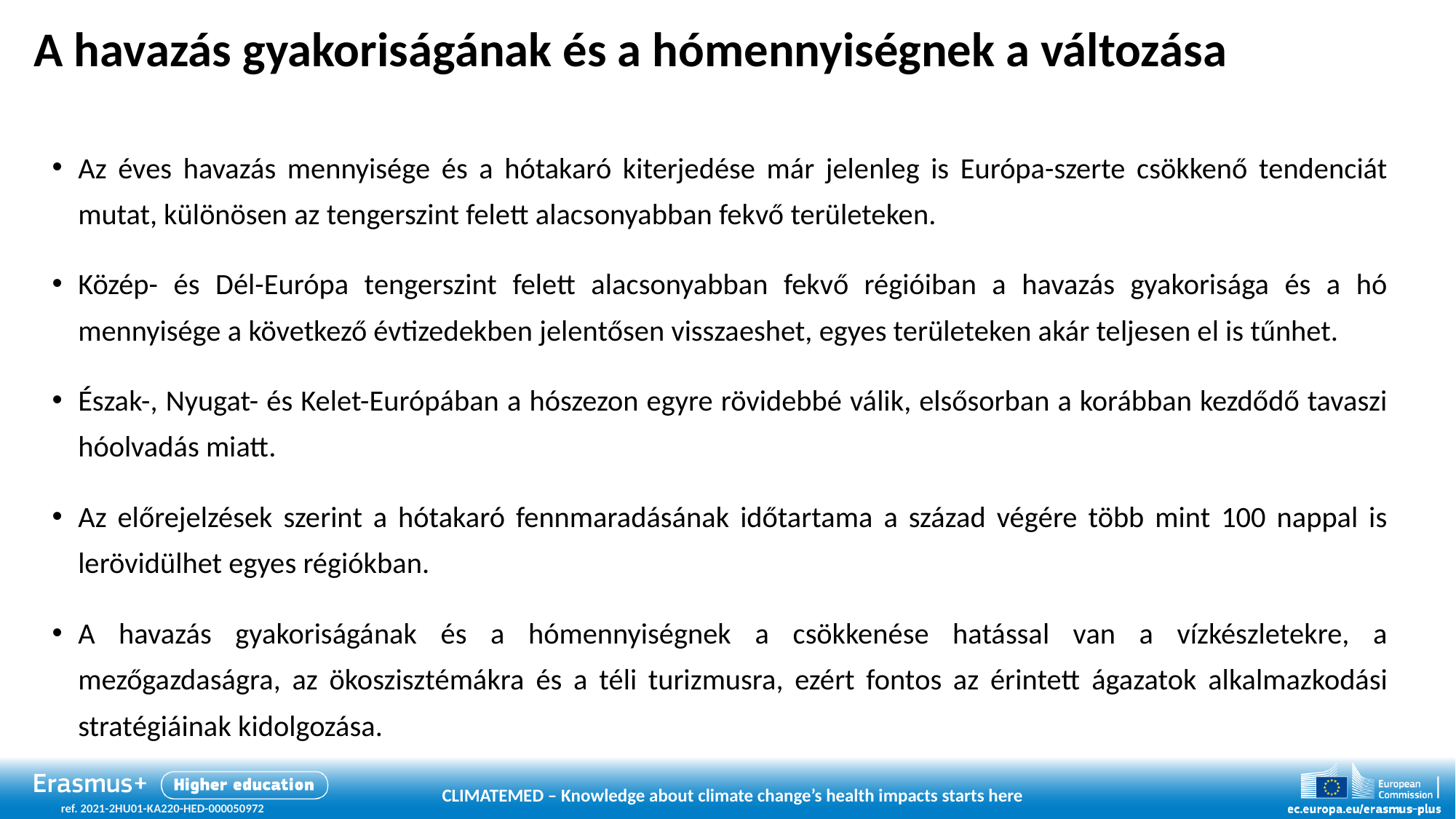

# A havazás gyakoriságának és a hómennyiségnek a változása
Az éves havazás mennyisége és a hótakaró kiterjedése már jelenleg is Európa-szerte csökkenő tendenciát mutat, különösen az tengerszint felett alacsonyabban fekvő területeken.
Közép- és Dél-Európa tengerszint felett alacsonyabban fekvő régióiban a havazás gyakorisága és a hó mennyisége a következő évtizedekben jelentősen visszaeshet, egyes területeken akár teljesen el is tűnhet.
Észak-, Nyugat- és Kelet-Európában a hószezon egyre rövidebbé válik, elsősorban a korábban kezdődő tavaszi hóolvadás miatt.
Az előrejelzések szerint a hótakaró fennmaradásának időtartama a század végére több mint 100 nappal is lerövidülhet egyes régiókban.
A havazás gyakoriságának és a hómennyiségnek a csökkenése hatással van a vízkészletekre, a mezőgazdaságra, az ökoszisztémákra és a téli turizmusra, ezért fontos az érintett ágazatok alkalmazkodási stratégiáinak kidolgozása.